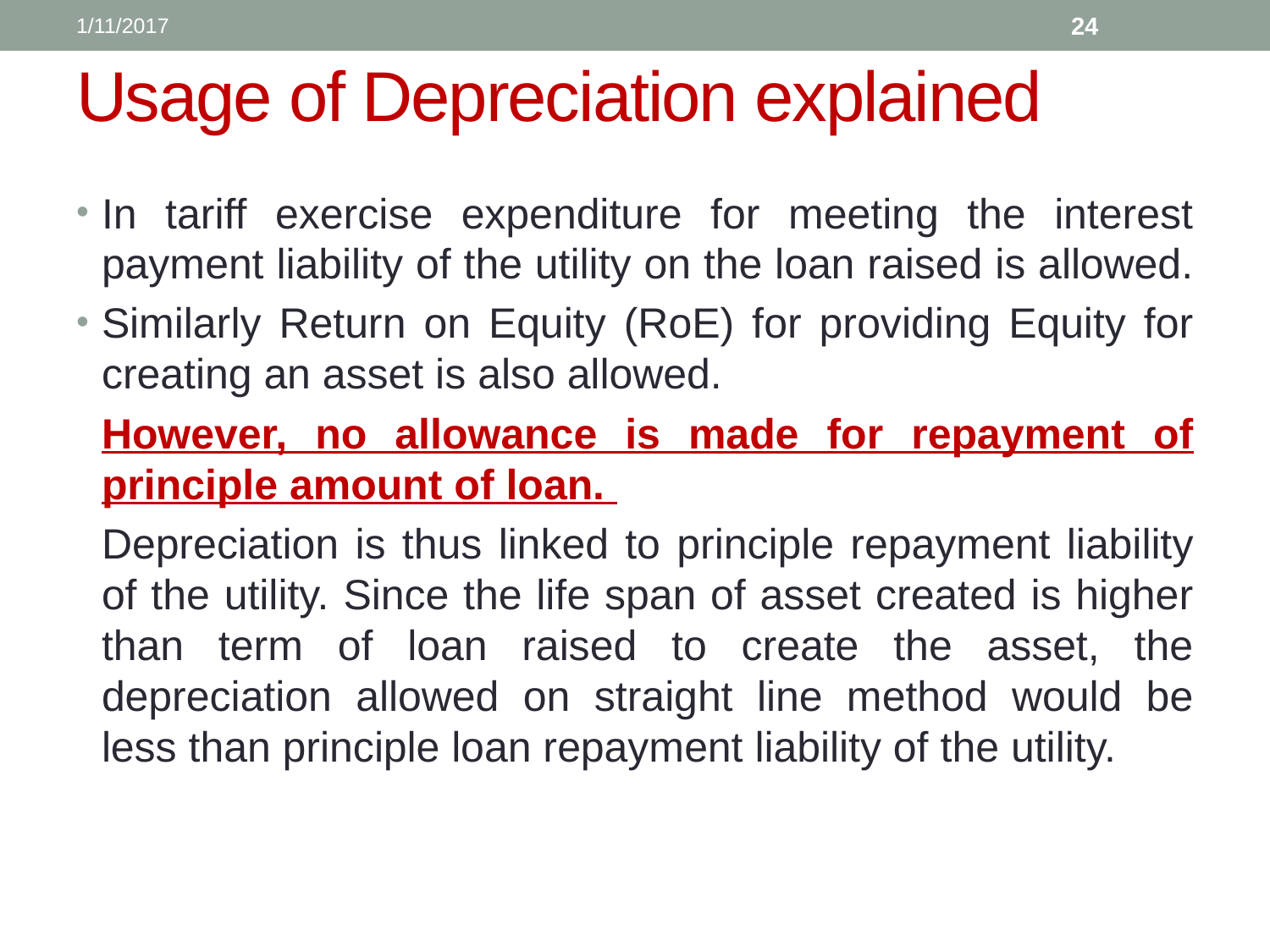

1/11/2017
24
# Usage of Depreciation explained
In tariff exercise expenditure for meeting the interest payment liability of the utility on the loan raised is allowed.
Similarly Return on Equity (RoE) for providing Equity for creating an asset is also allowed.
	However, no allowance is made for repayment of principle amount of loan.
	Depreciation is thus linked to principle repayment liability of the utility. Since the life span of asset created is higher than term of loan raised to create the asset, the depreciation allowed on straight line method would be less than principle loan repayment liability of the utility.